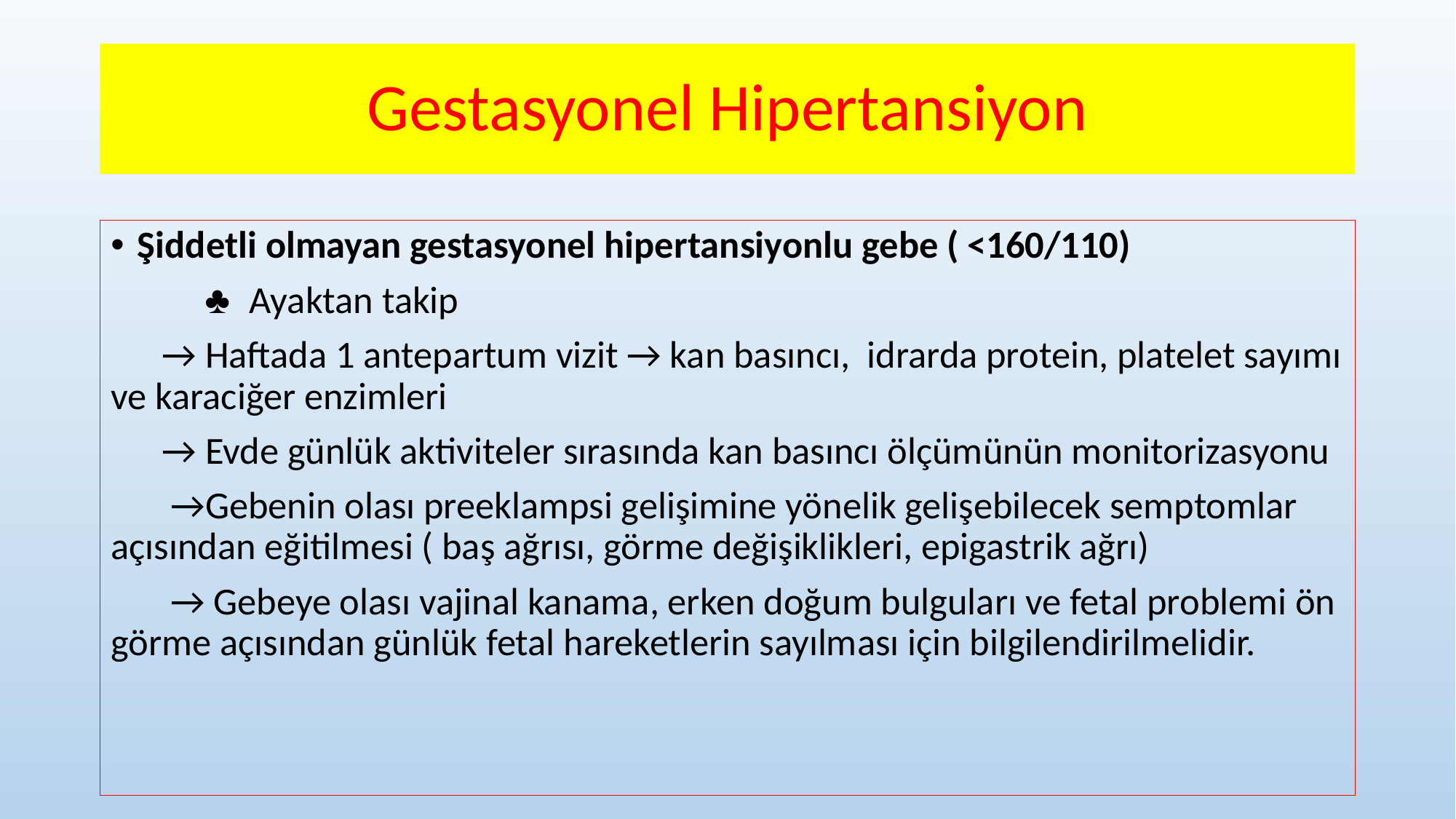

# Gestasyonel Hipertansiyon
Şiddetli olmayan gestasyonel hipertansiyonlu gebe ( <160/110)
           ♣  Ayaktan takip
      → Haftada 1 antepartum vizit → kan basıncı,  idrarda protein, platelet sayımı ve karaciğer enzimleri
      → Evde günlük aktiviteler sırasında kan basıncı ölçümünün monitorizasyonu
       →Gebenin olası preeklampsi gelişimine yönelik gelişebilecek semptomlar açısından eğitilmesi ( baş ağrısı, görme değişiklikleri, epigastrik ağrı)
       → Gebeye olası vajinal kanama, erken doğum bulguları ve fetal problemi ön görme açısından günlük fetal hareketlerin sayılması için bilgilendirilmelidir.